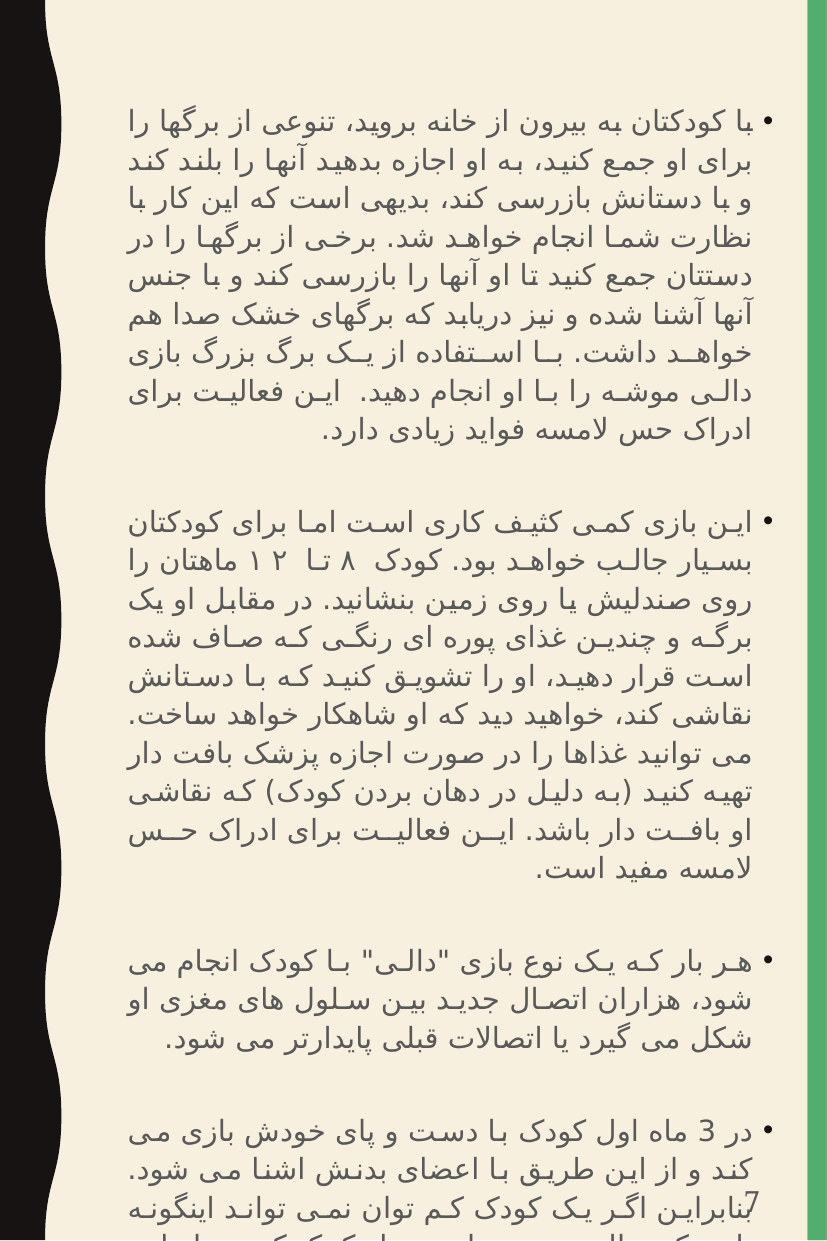

با کودکتان به بیرون از خانه بروید، تنوعی از برگها را برای او جمع کنید، به او اجازه بدهید آنها را بلند کند و با دستانش بازرسی کند، بدیهی است که این کار با نظارت شما انجام خواهد شد. برخی از برگها را در دستتان جمع کنید تا او آنها را بازرسی کند و با جنس آنها آشنا شده و نیز دریابد که برگهای خشک صدا هم خواهد داشت. با استفاده از یک برگ بزرگ بازی دالی موشه را با او انجام دهید. این فعالیت برای ادراک حس لامسه فواید زیادی دارد.

این بازی کمی کثیف کاری است اما برای کودکتان بسیار جالب خواهد بود. کودک ۸ تا ۱۲ ماهتان را روی صندلیش یا روی زمین بنشانید. در مقابل او یک برگه و چندین غذای پوره ای رنگی که صاف شده است قرار دهید، او را تشویق کنید که با دستانش نقاشی کند، خواهید دید که او شاهکار خواهد ساخت. می توانید غذاها را در صورت اجازه پزشک بافت دار تهیه کنید (به دلیل در دهان بردن کودک) که نقاشی او بافت دار باشد. این فعالیت برای ادراک حس لامسه مفید است.

هر بار که یک نوع بازی "دالی" با کودک انجام می شود، هزاران اتصال جدید بین سلول های مغزی او شکل می گیرد یا اتصالات قبلی پایدارتر می شود.

در 3 ماه اول کودک با دست و پای خودش بازی می کند و از این طریق با اعضای بدنش اشنا می شود. بنابراین اگر یک کودک کم توان نمی تواند اینگونه بازی کند والدین می توانند به او کمک کنند، بنابراین دست و پایش را تکان دهید و ماساژ دهید، انگشتانش را به دهانش ببرید و پاهایش را نزدیک صورتش بیاورید تا با اعضای مختلف بدنش بازی کند.

7